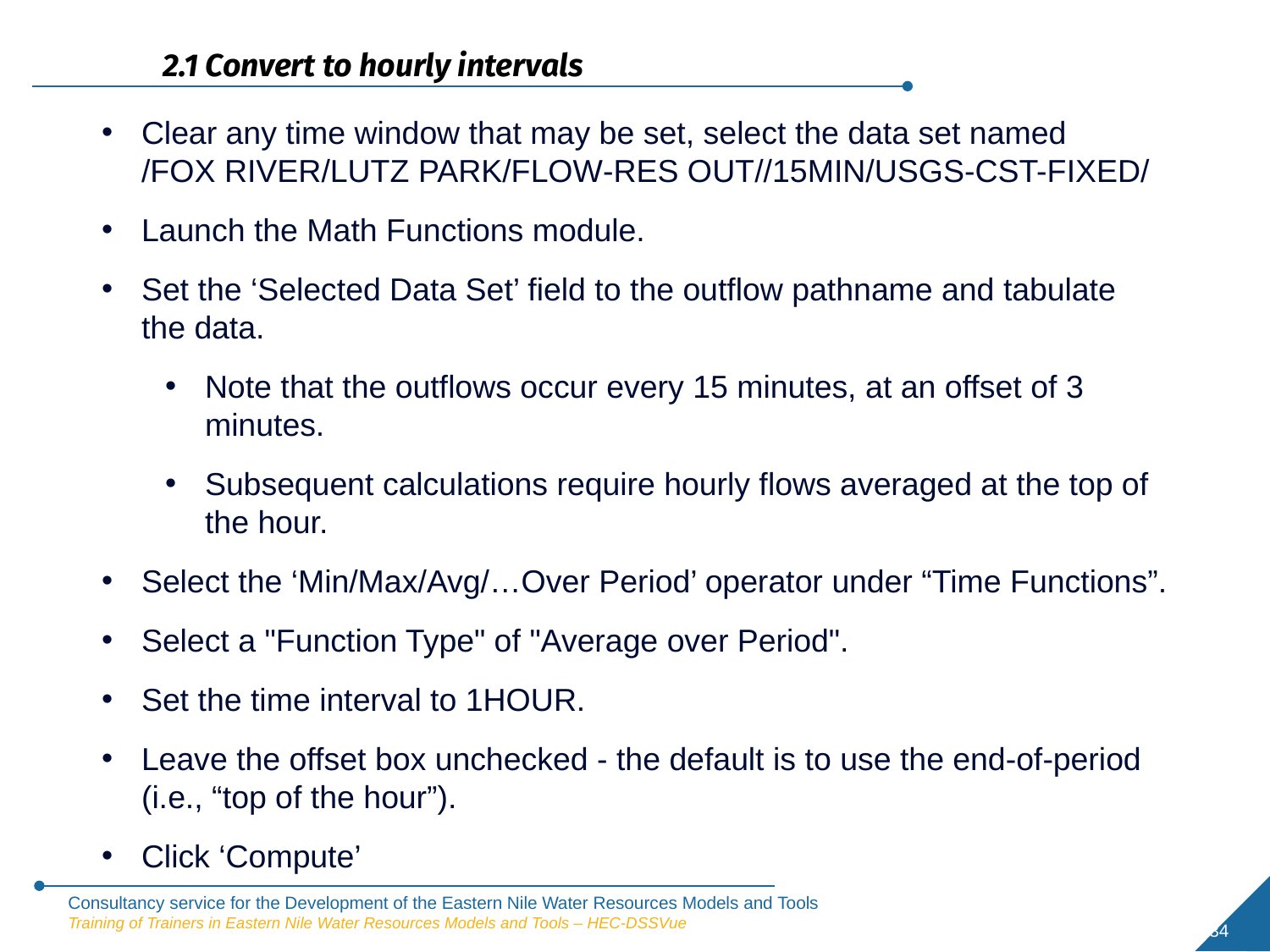

2.1 Convert to hourly intervals
Clear any time window that may be set, select the data set named
/FOX RIVER/LUTZ PARK/FLOW‑RES OUT//15MIN/USGS-CST-FIXED/
Launch the Math Functions module.
Set the ‘Selected Data Set’ field to the outflow pathname and tabulate the data.
Note that the outflows occur every 15 minutes, at an offset of 3 minutes.
Subsequent calculations require hourly flows averaged at the top of the hour.
Select the ‘Min/Max/Avg/…Over Period’ operator under “Time Functions”.
Select a "Function Type" of "Average over Period".
Set the time interval to 1HOUR.
Leave the offset box unchecked - the default is to use the end-of-period (i.e., “top of the hour”).
Click ‘Compute’